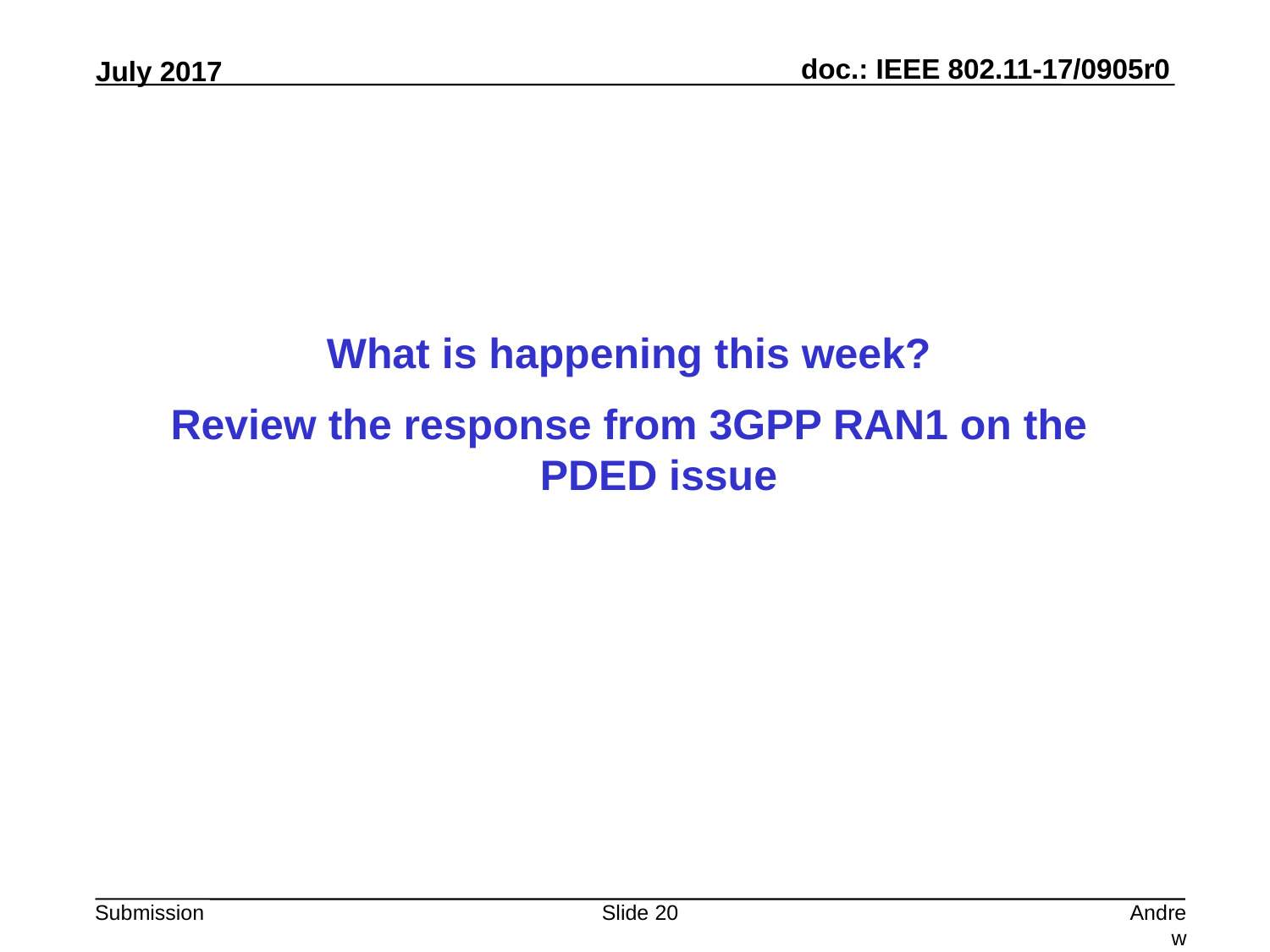

What is happening this week?
Review the response from 3GPP RAN1 on the  PDED issue
Slide 20
Andrew Myles, Cisco